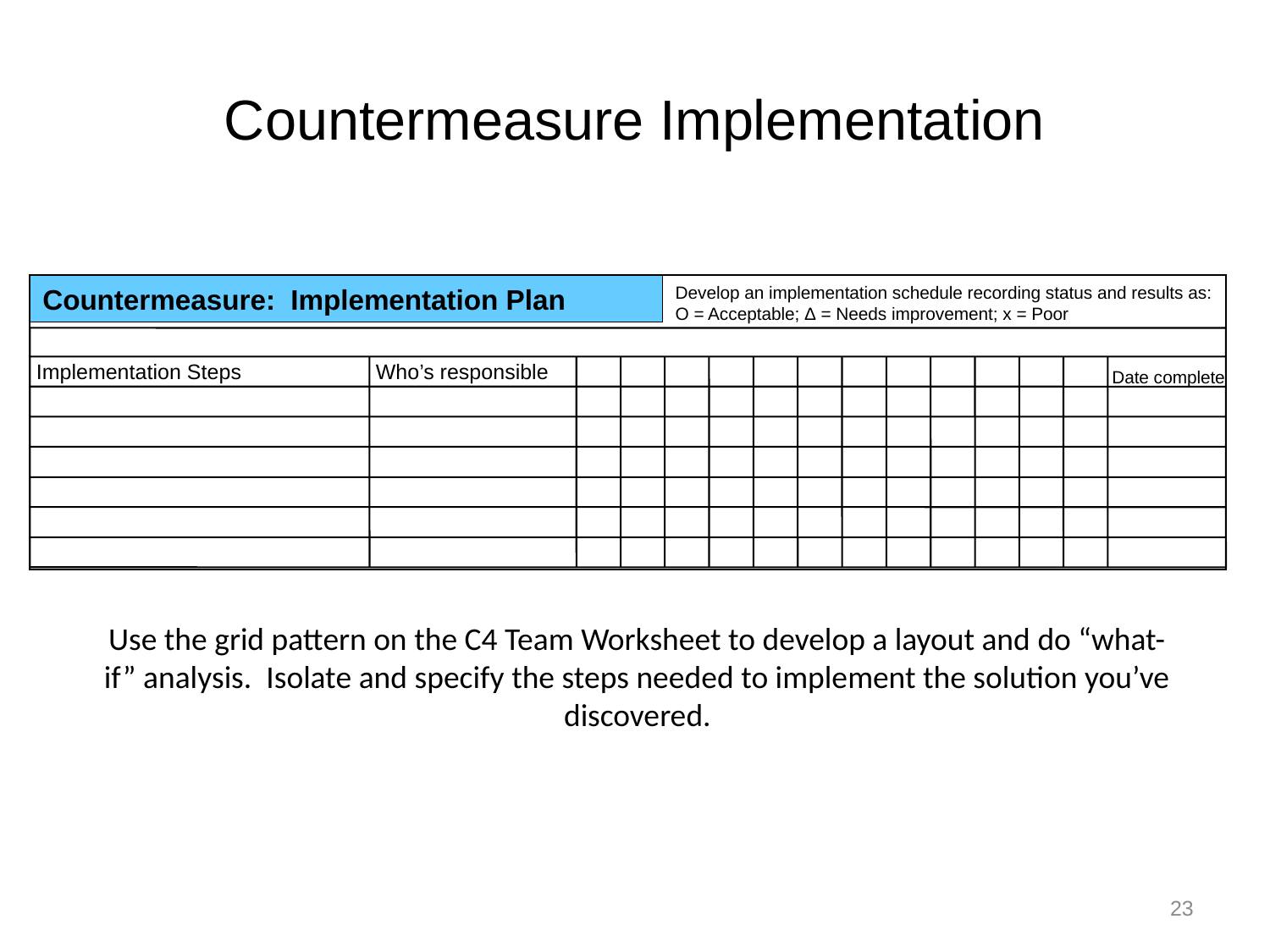

# Countermeasure Implementation

Countermeasure:  Implementation Plan
Develop an implementation schedule recording status and results as: O = Acceptable; Δ = Needs improvement; x = Poor

Implementation Steps

Who’s responsible

Date complete

Use the grid pattern on the C4 Team Worksheet to develop a layout and do “what-if” analysis.  Isolate and specify the steps needed to implement the solution you’ve discovered.
23